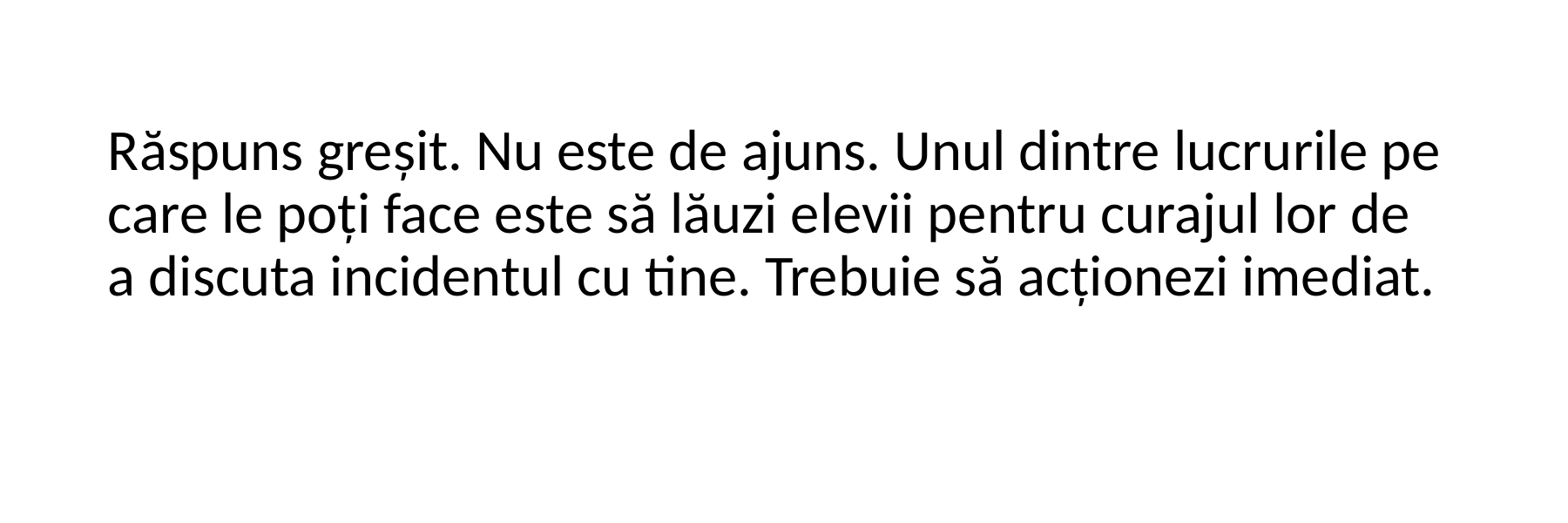

Răspuns greșit. Nu este de ajuns. Unul dintre lucrurile pe care le poți face este să lăuzi elevii pentru curajul lor de a discuta incidentul cu tine. Trebuie să acționezi imediat.